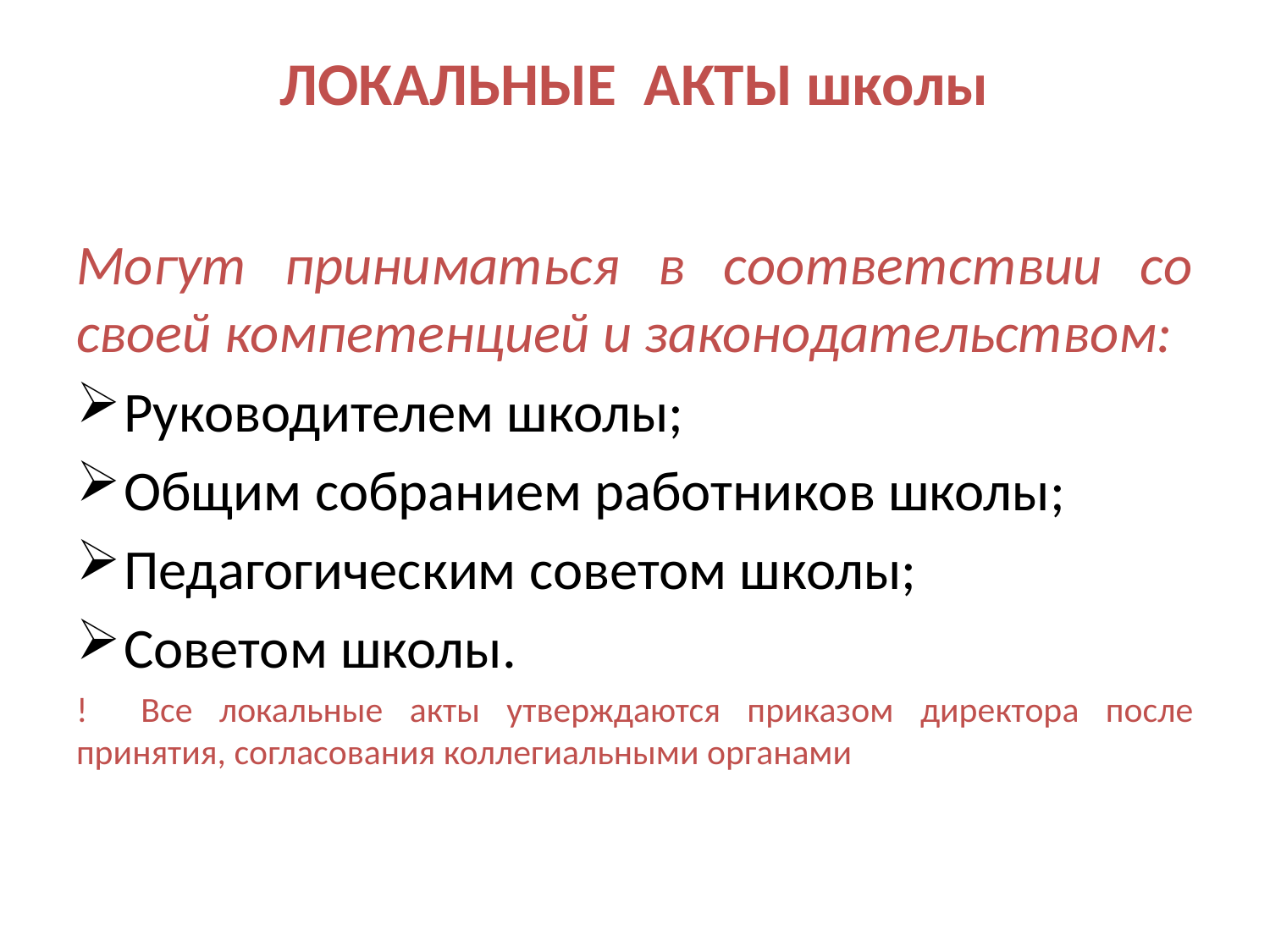

# ЛОКАЛЬНЫЕ  АКТЫ школы
Могут приниматься в соответствии со своей компетенцией и законодательством:
Руководителем школы;
Общим собранием работников школы;
Педагогическим советом школы;
Советом школы.
!  Все локальные акты утверждаются приказом директора после принятия, согласования коллегиальными органами